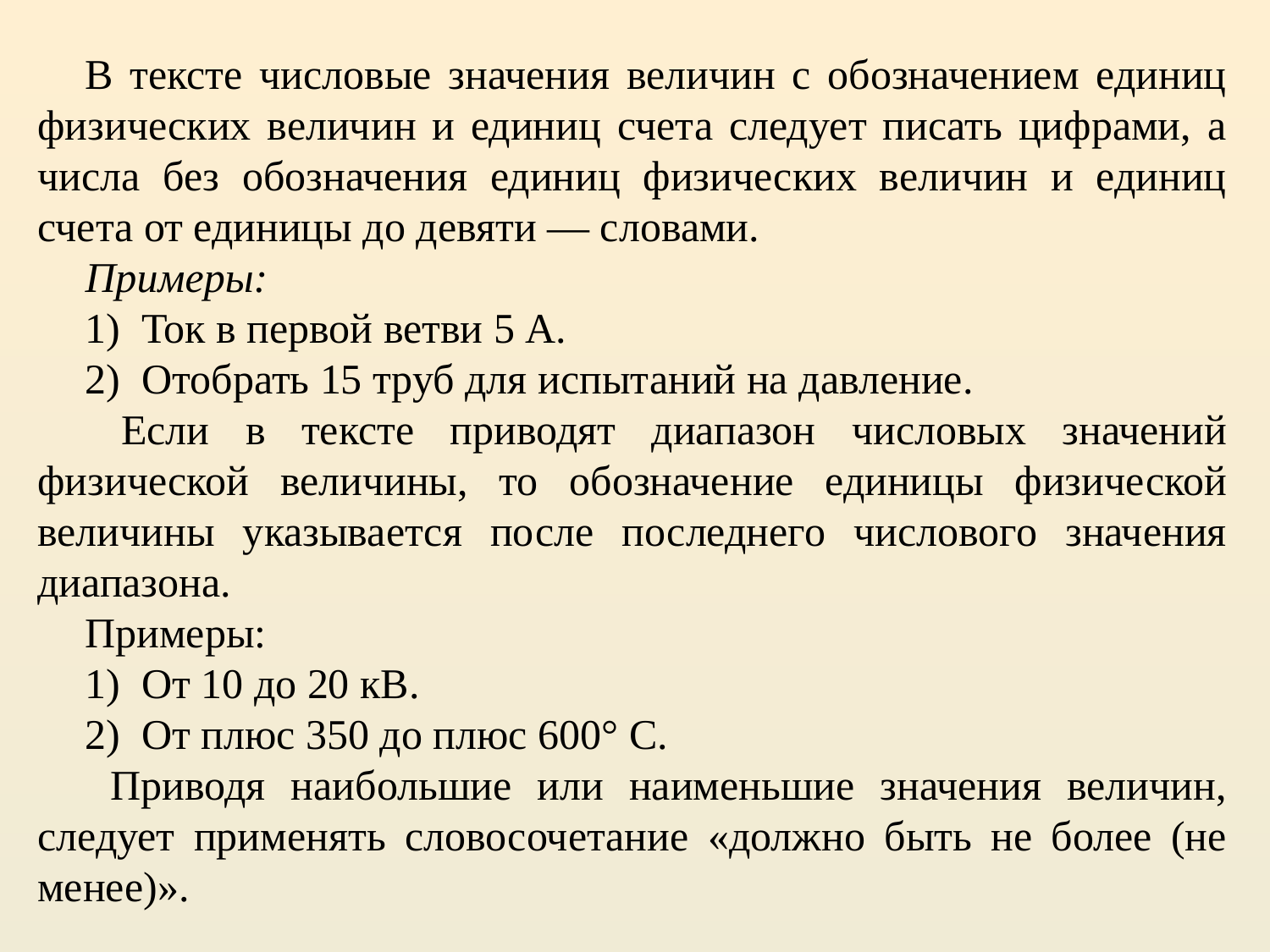

В тексте числовые значения величин с обозначением единиц физических величин и единиц счета следует писать цифрами, а числа без обозначения единиц физических величин и единиц счета от единицы до девяти — словами.
Примеры:
1)  Ток в первой ветви 5 А.
2)  Отобрать 15 труб для испытаний на давление.
 Если в тексте приводят диапазон числовых значений физической величины, то обозначение единицы физической величины указывается после последнего числового значения диапазона.
Примеры:
1)  От 10 до 20 кВ.
2)  От плюс 350 до плюс 600° С.
 Приводя наибольшие или наименьшие значения величин, следует применять словосочетание «должно быть не более (не менее)».